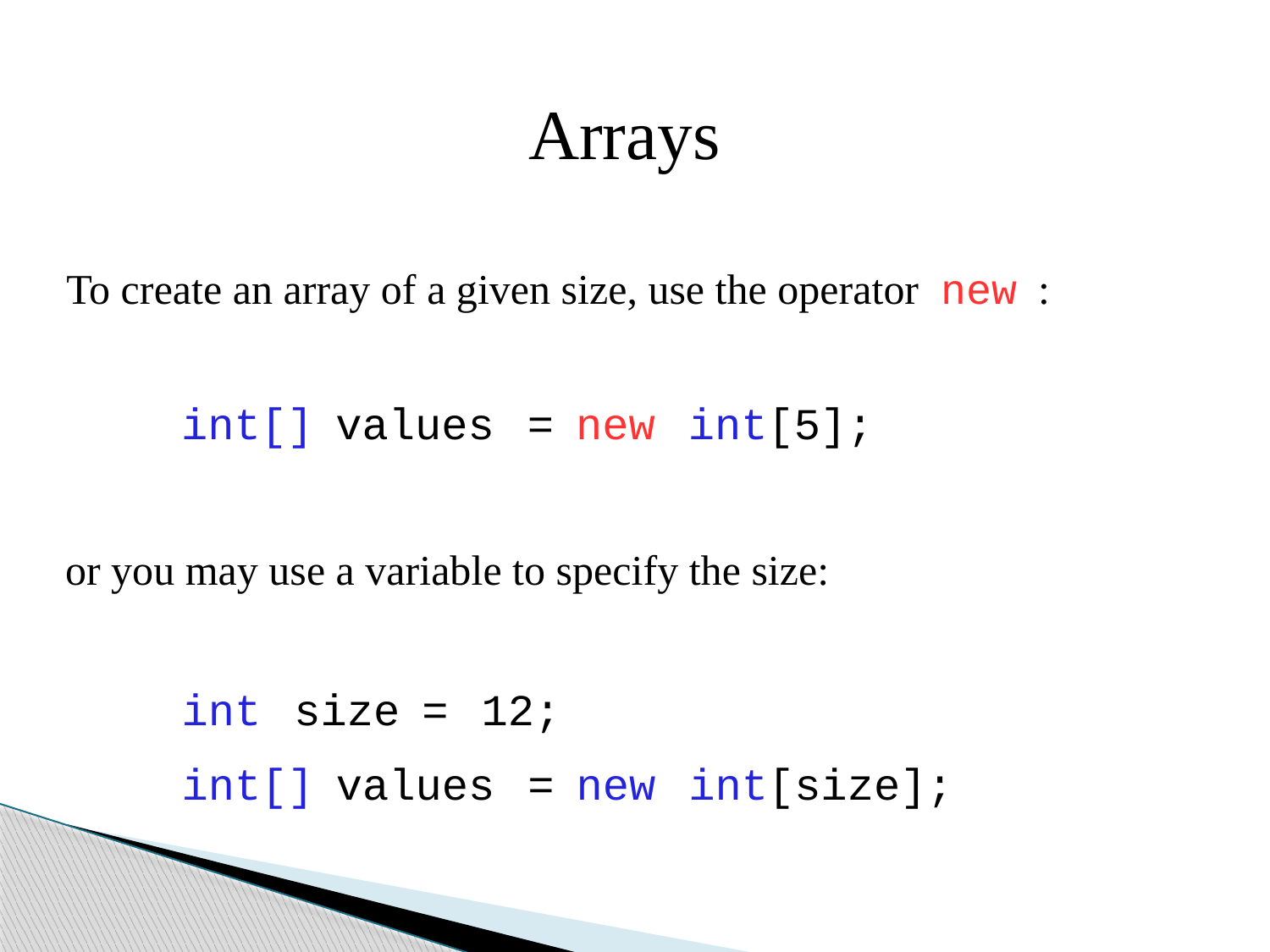

#
	Arrays

To create an array of a given size, use the operator  new  :

int[]  values   =  new   int[5];
or you may use a variable to specify the size:
int   size  =   12;

int[]  values   =  new   int[size];